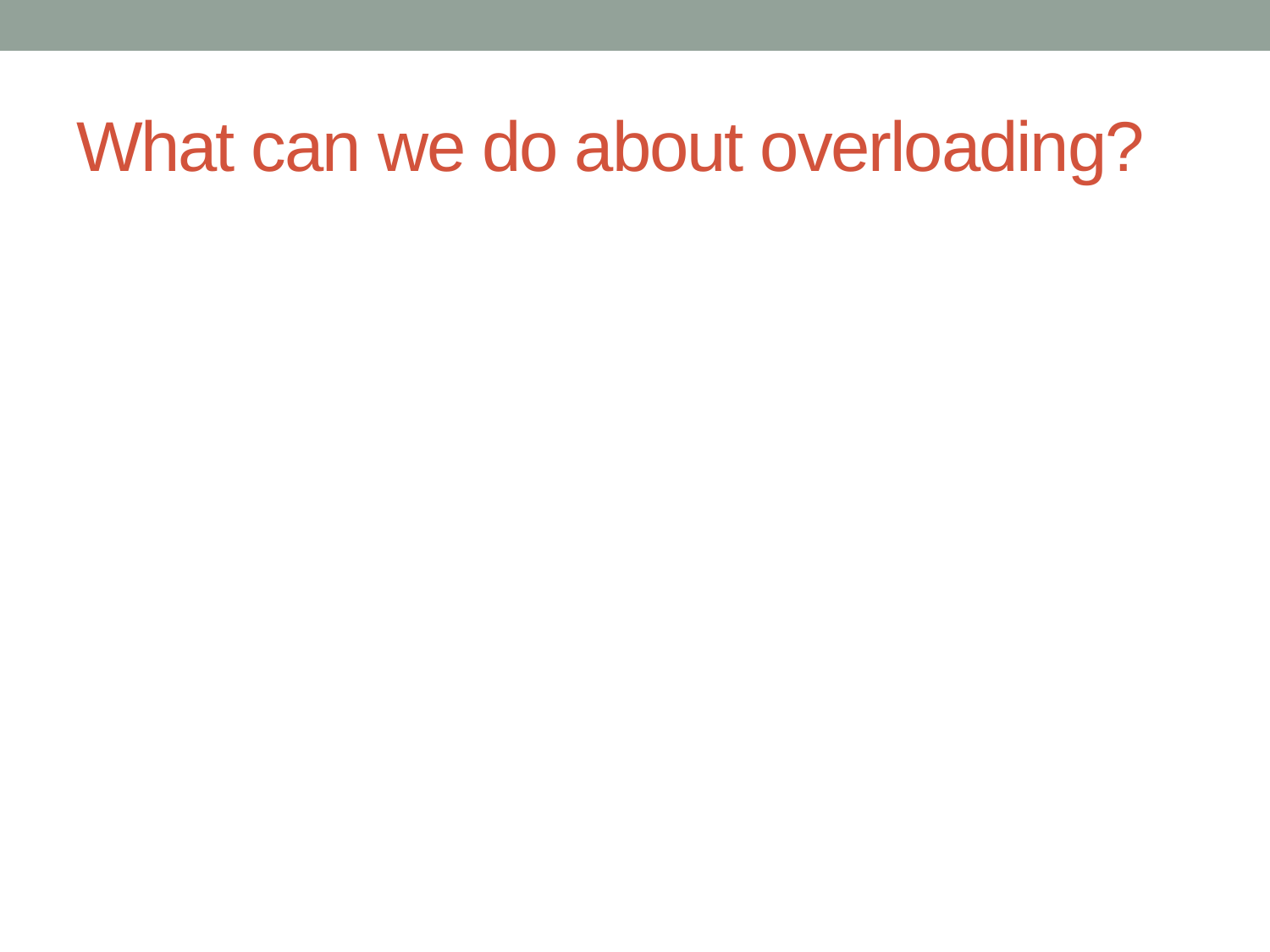

# What can we do about overloading?